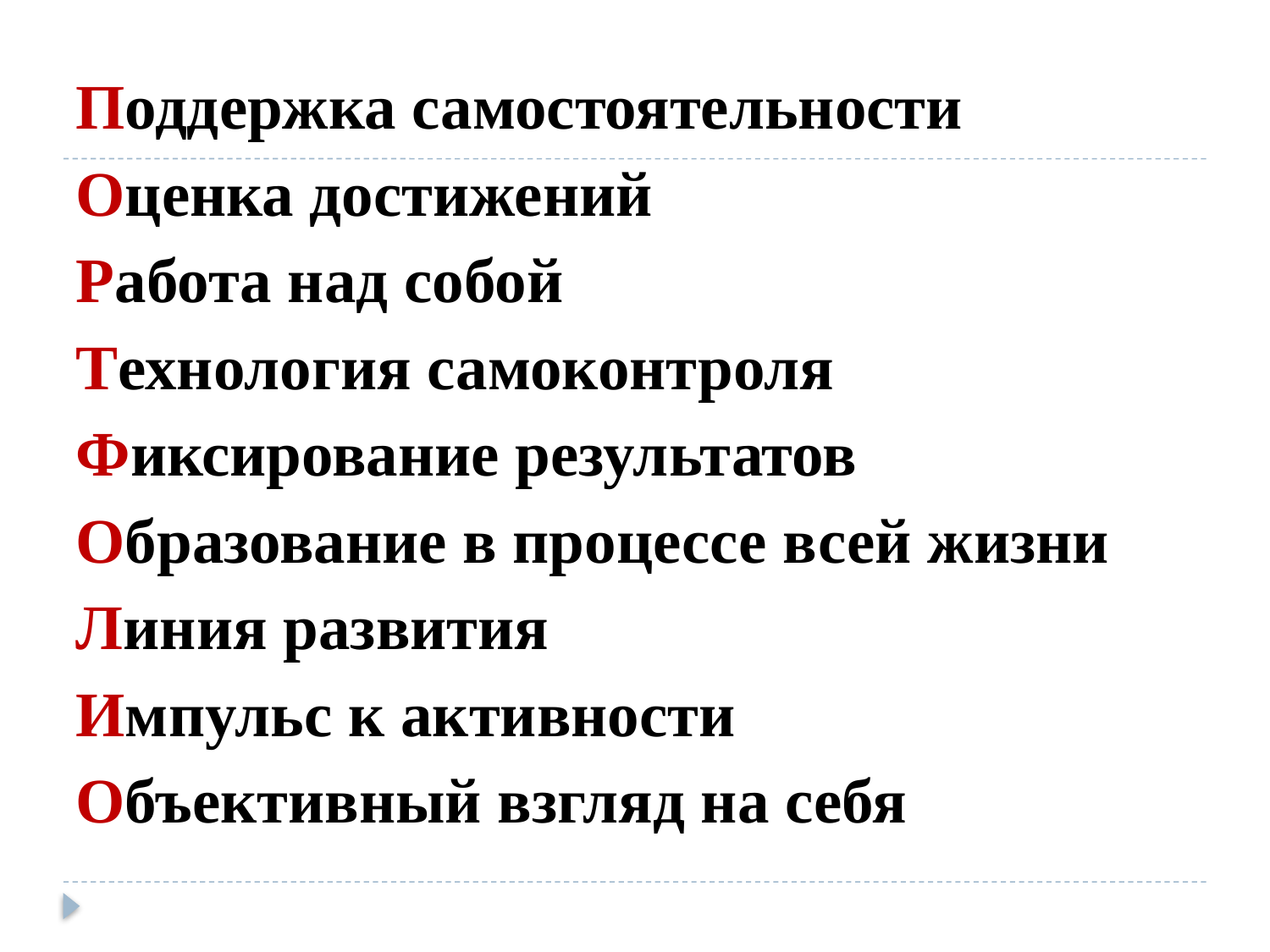

Поддержка самостоятельности
Оценка достижений
Работа над собой
Технология самоконтроля
Фиксирование результатов
Образование в процессе всей жизни
Линия развития
Импульс к активности
Объективный взгляд на себя